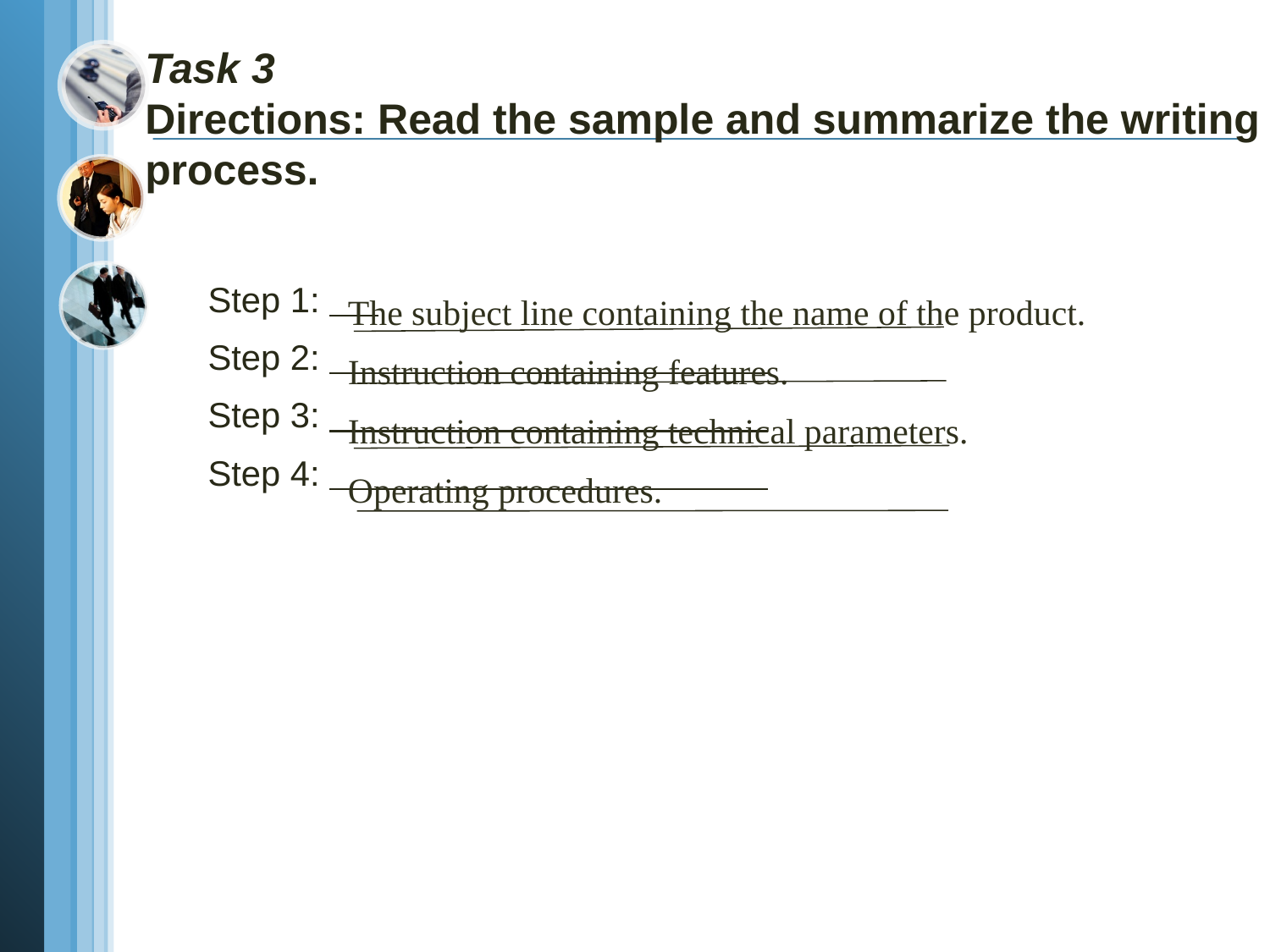

# Task 3 Directions: Read the sample and summarize the writing process.

      Step 1:
      Step 2:
      Step 3:
      Step 4:
The subject line containing the name of the product.
Instruction containing features.
Instruction containing technical parameters.
Operating procedures.